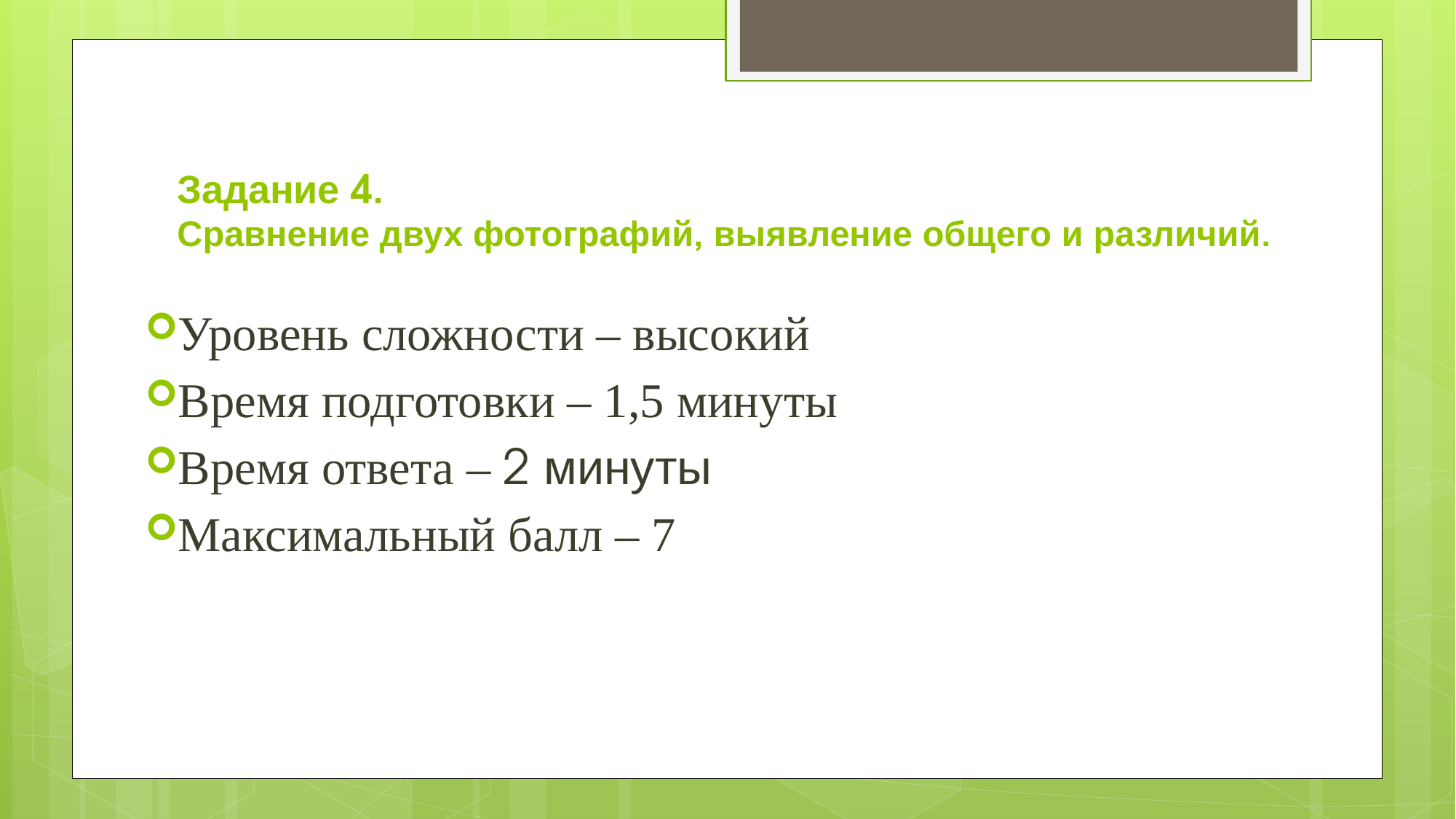

# Задание 4. Сравнение двух фотографий, выявление общего и различий.

Уровень сложности – высокий

Время подготовки – 1,5 минуты

Время ответа – 2 минуты

Максимальный балл – 7